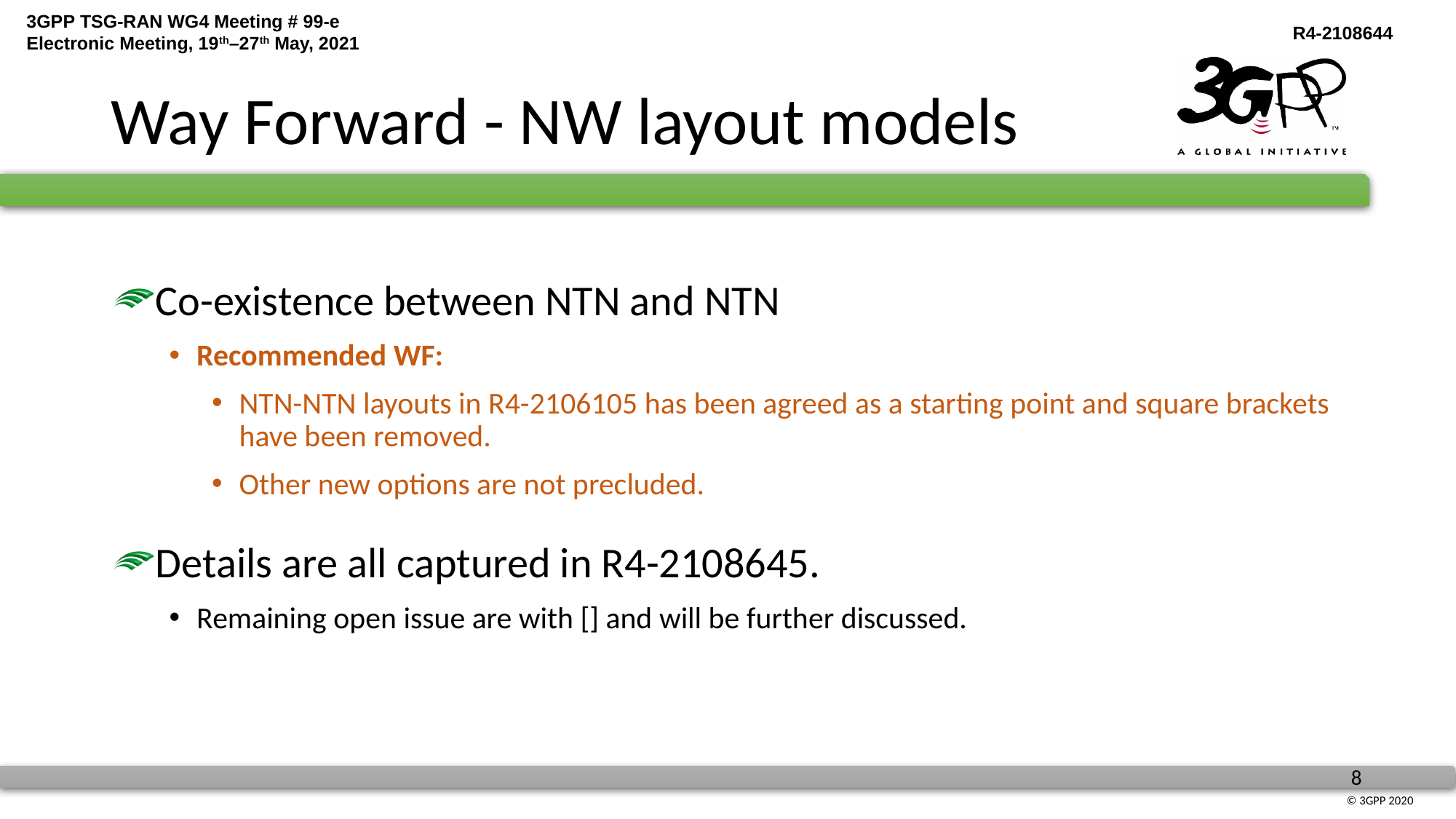

# Way Forward - NW layout models
Co-existence between NTN and NTN
Recommended WF:
NTN-NTN layouts in R4-2106105 has been agreed as a starting point and square brackets have been removed.
Other new options are not precluded.
Details are all captured in R4-2108645.
Remaining open issue are with [] and will be further discussed.